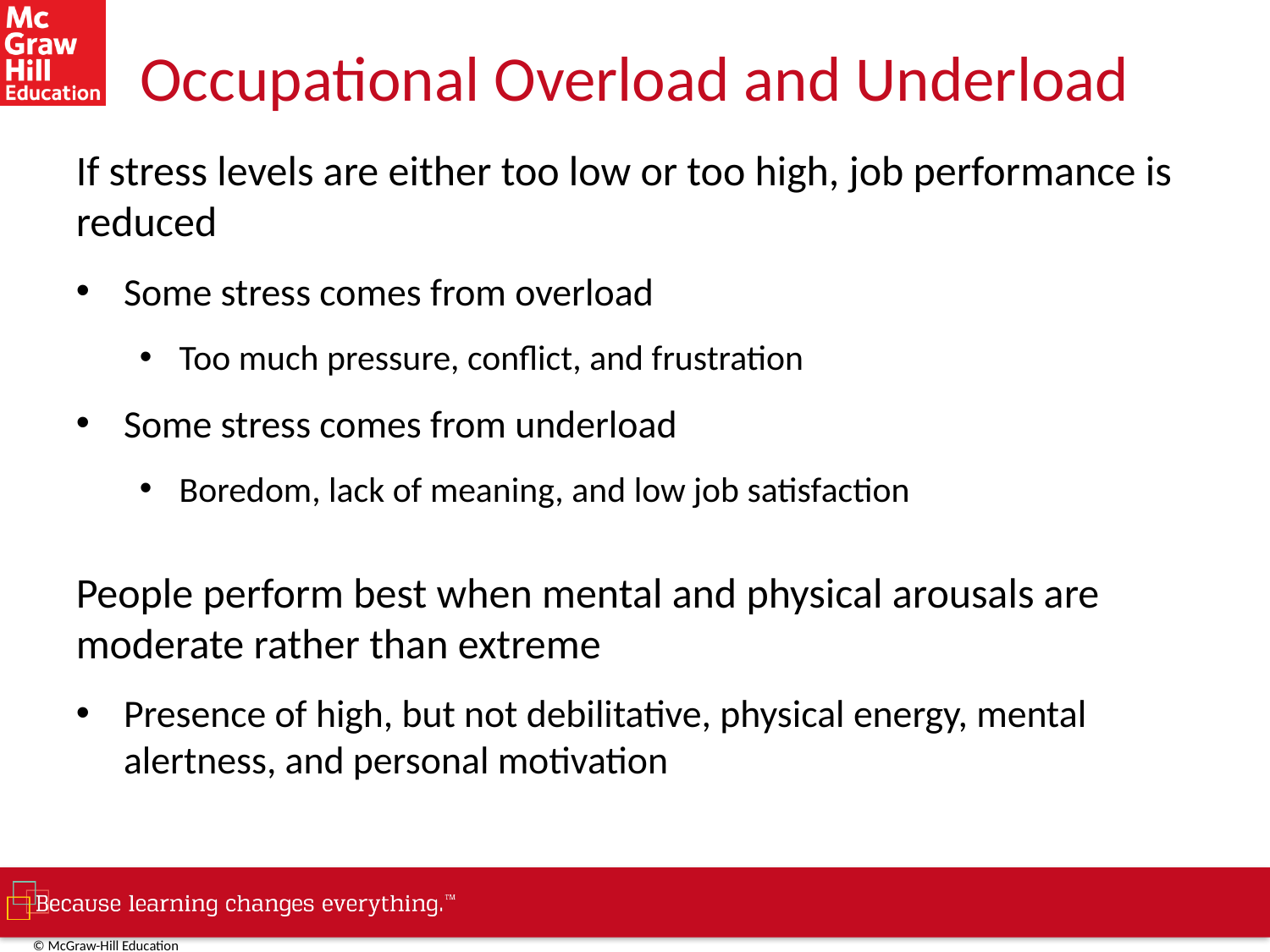

# Occupational Overload and Underload
If stress levels are either too low or too high, job performance is reduced
Some stress comes from overload
Too much pressure, conflict, and frustration
Some stress comes from underload
Boredom, lack of meaning, and low job satisfaction

People perform best when mental and physical arousals are moderate rather than extreme
Presence of high, but not debilitative, physical energy, mental alertness, and personal motivation